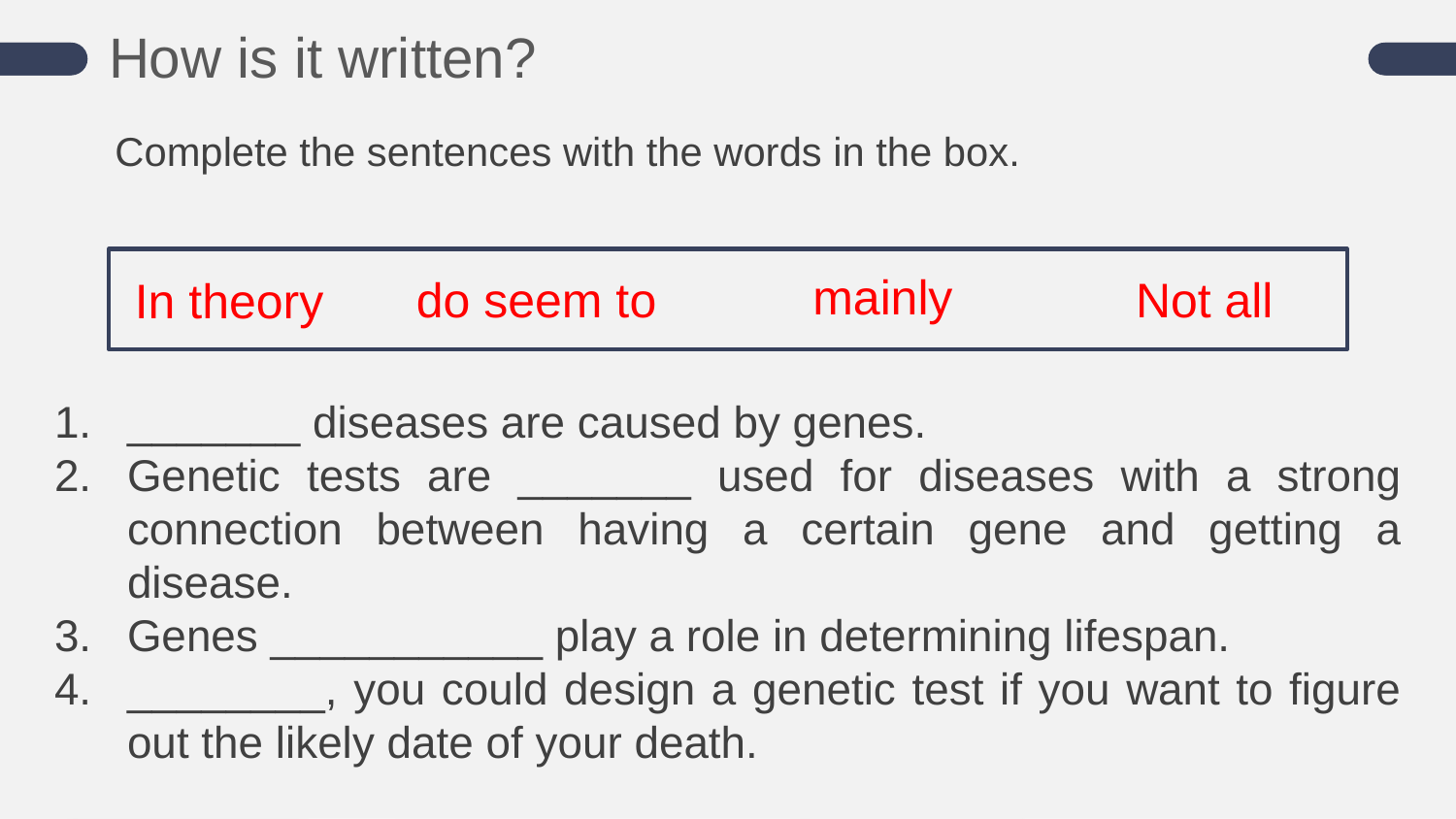

How is it written?

Complete the sentences with the words in the box.

mainly
Not all
do seem to
In theory
_______ diseases are caused by genes.
Genetic tests are _______ used for diseases with a strong connection between having a certain gene and getting a disease.
Genes ___________ play a role in determining lifespan.
________, you could design a genetic test if you want to figure out the likely date of your death.